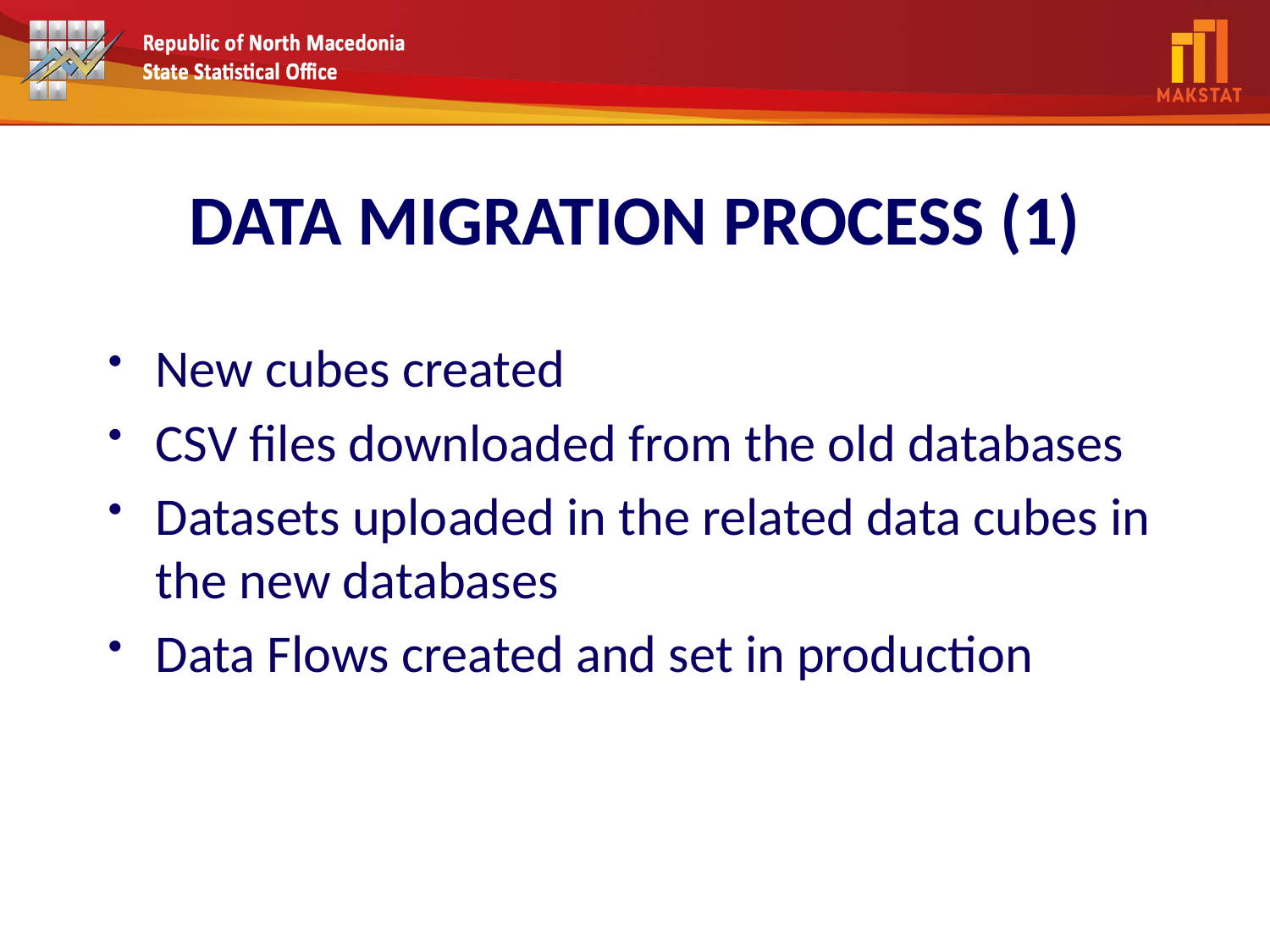

# DATA MIGRATION PROCESS (1)
New cubes created
CSV files downloaded from the old databases
Datasets uploaded in the related data cubes in the new databases
Data Flows created and set in production